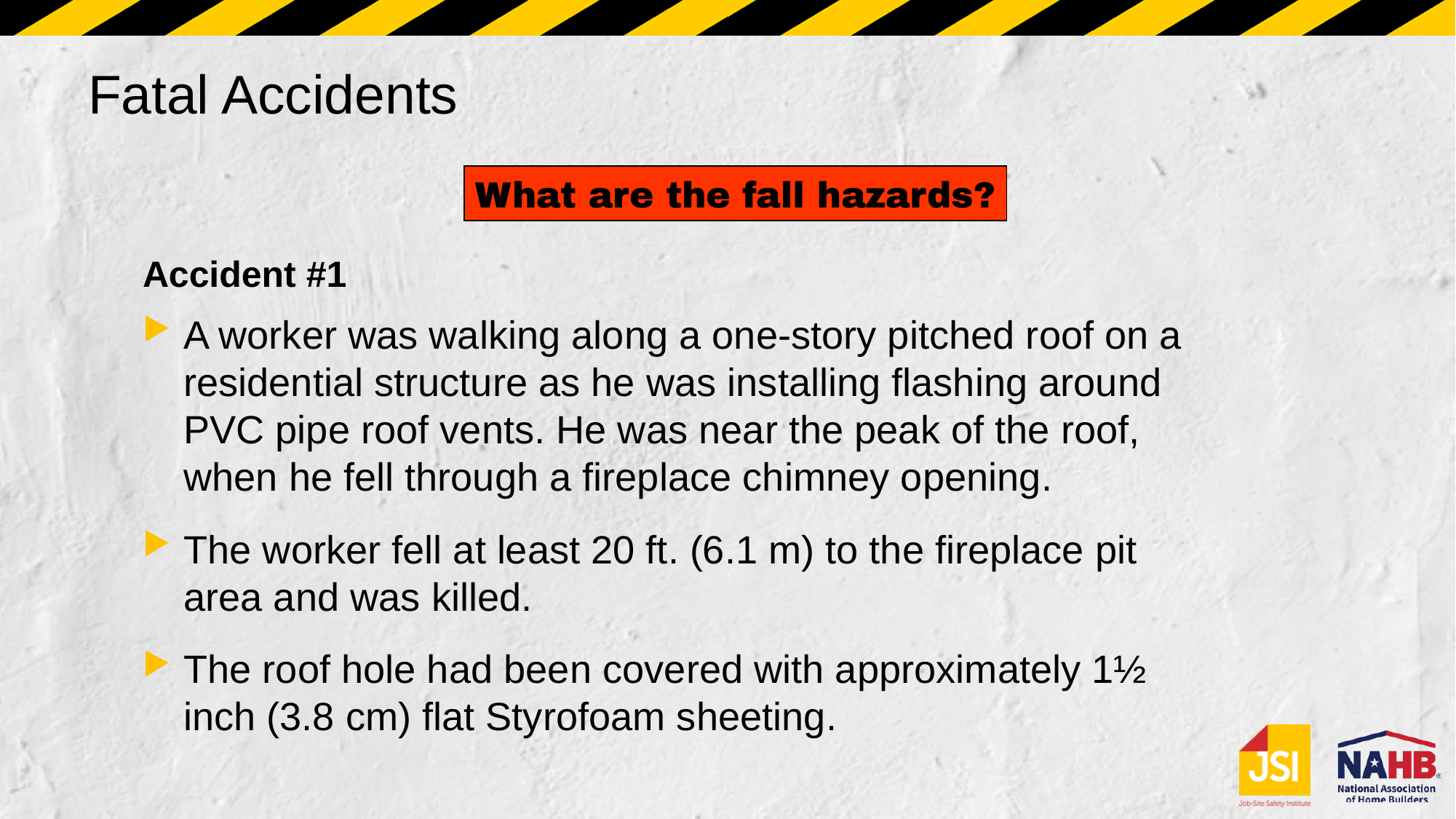

# Fatal Accidents
What are the fall hazards?
Accident #1
A worker was walking along a one-story pitched roof on a residential structure as he was installing flashing around PVC pipe roof vents. He was near the peak of the roof, when he fell through a fireplace chimney opening.
The worker fell at least 20 ft. (6.1 m) to the fireplace pit area and was killed.
The roof hole had been covered with approximately 1½ inch (3.8 cm) flat Styrofoam sheeting.